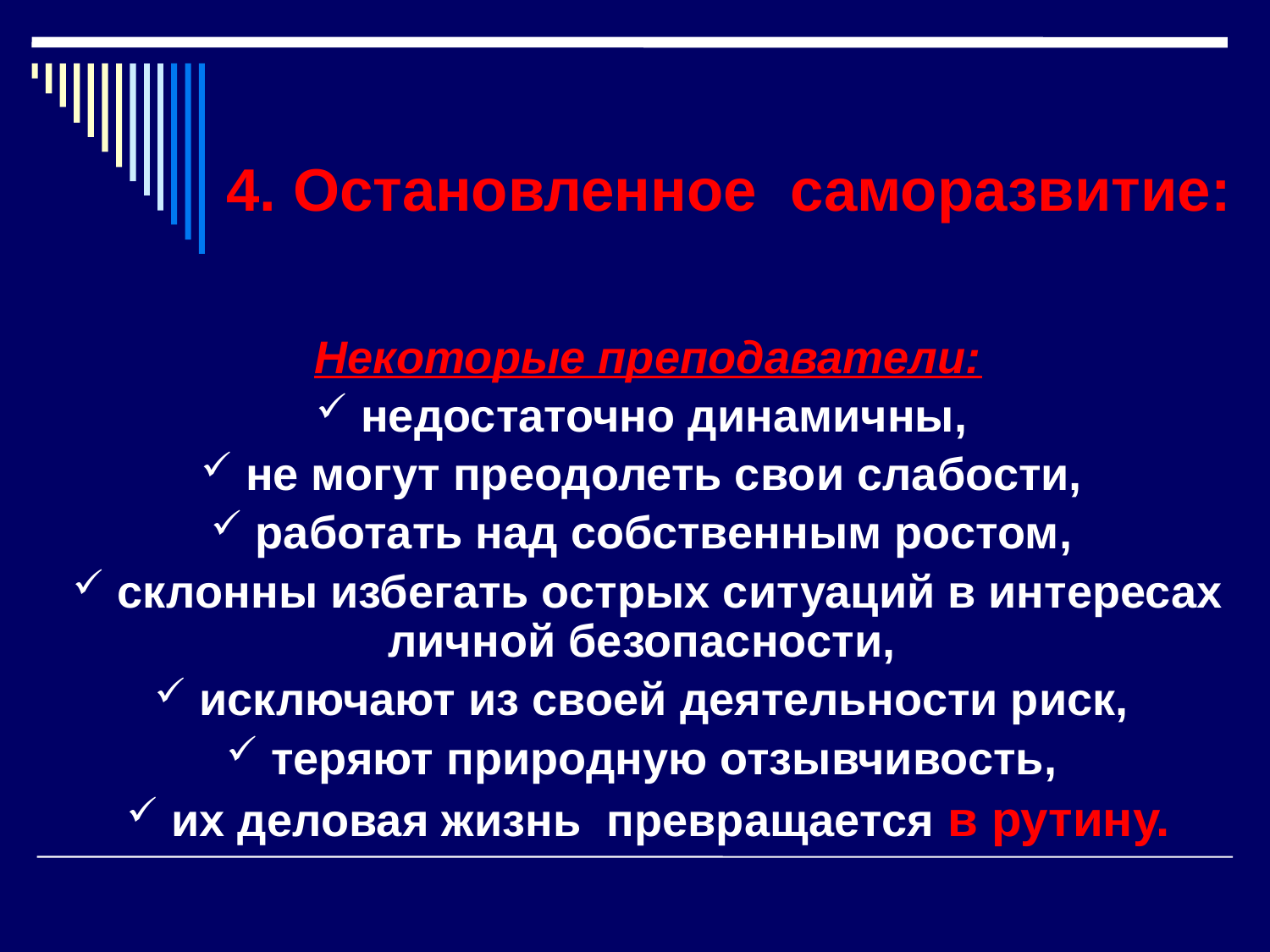

# 4. Остановленное  саморазвитие:
Некоторые преподаватели:
 недостаточно динамичны,
 не могут преодолеть свои слабости,
 работать над собственным ростом,
 склонны избегать острых ситуаций в интересах личной безопасности,
 исключают из своей деятельности риск,
 теряют природную отзывчивость,
 их деловая жизнь  превращается в рутину.